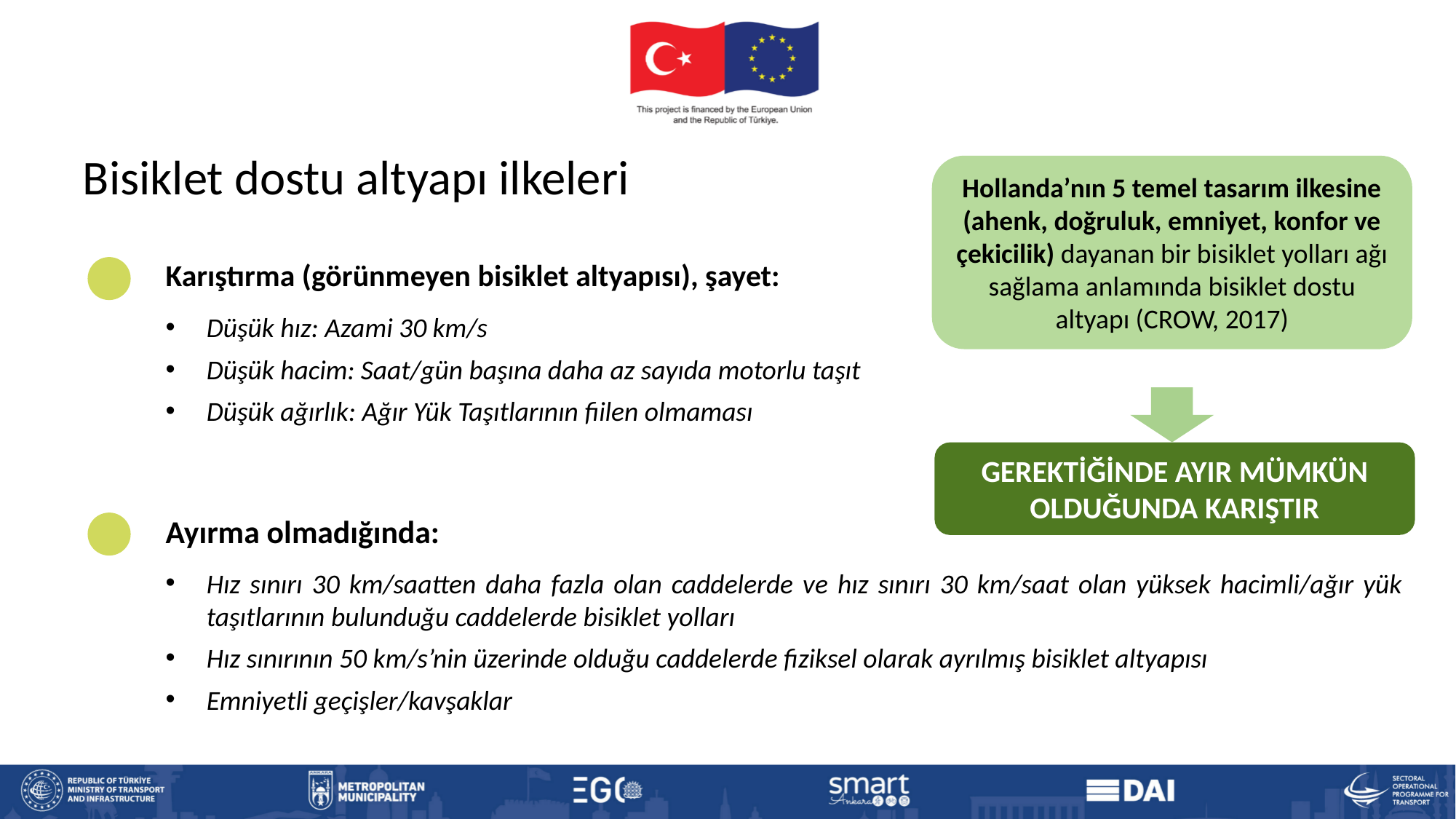

Bisiklet dostu altyapı ilkeleri

Hollanda’nın 5 temel tasarım ilkesine (ahenk, doğruluk, emniyet, konfor ve çekicilik) dayanan bir bisiklet yolları ağı sağlama anlamında bisiklet dostu altyapı (CROW, 2017)

Karıştırma (görünmeyen bisiklet altyapısı), şayet:

Düşük hız: Azami 30 km/s
Düşük hacim: Saat/gün başına daha az sayıda motorlu taşıt
Düşük ağırlık: Ağır Yük Taşıtlarının fiilen olmaması

GEREKTİĞİNDE AYIR MÜMKÜN OLDUĞUNDA KARIŞTIR
Ayırma olmadığında:

Hız sınırı 30 km/saatten daha fazla olan caddelerde ve hız sınırı 30 km/saat olan yüksek hacimli/ağır yük taşıtlarının bulunduğu caddelerde bisiklet yolları
Hız sınırının 50 km/s’nin üzerinde olduğu caddelerde fiziksel olarak ayrılmış bisiklet altyapısı
Emniyetli geçişler/kavşaklar